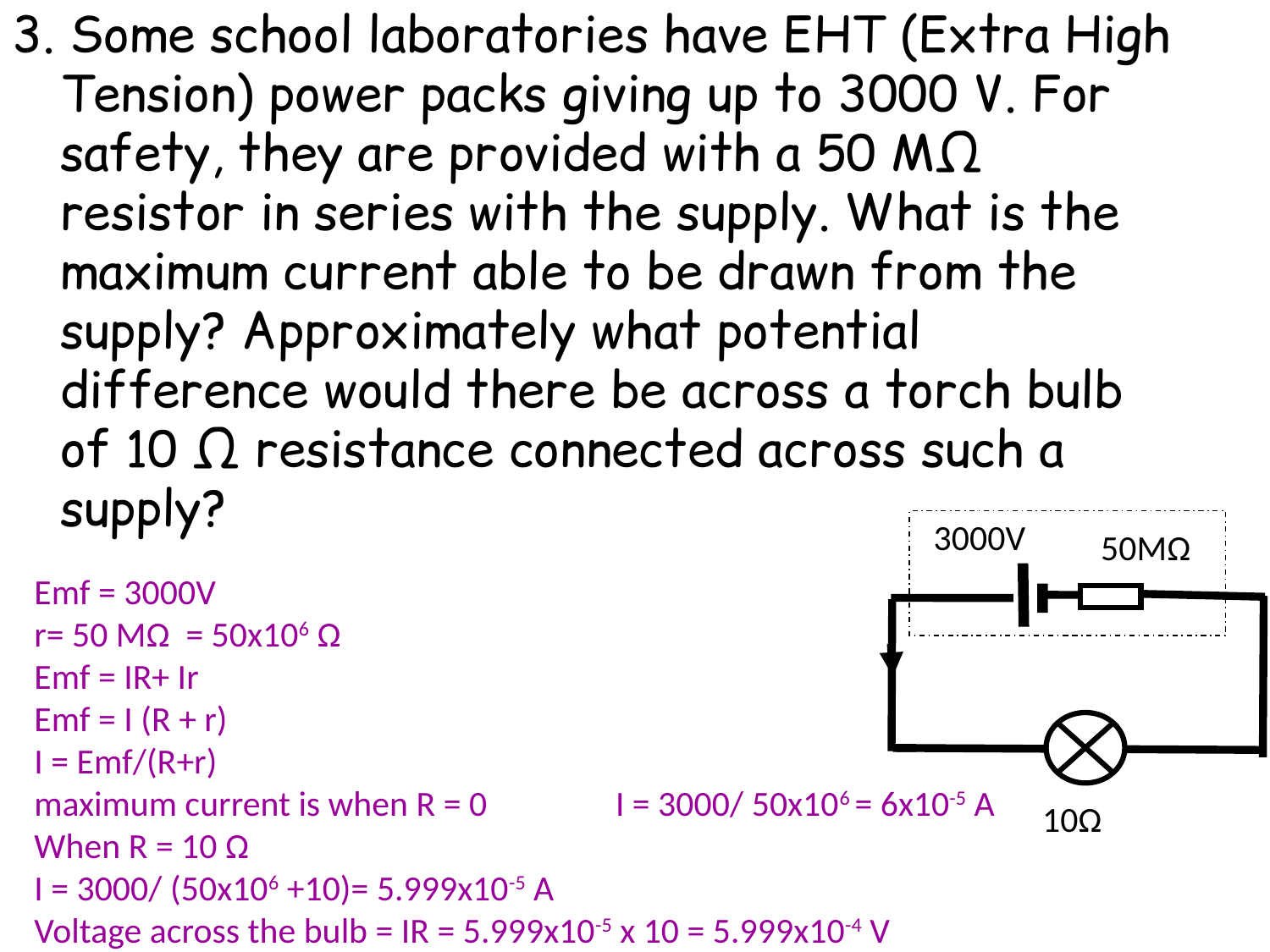

3. Some school laboratories have EHT (Extra High Tension) power packs giving up to 3000 V. For safety, they are provided with a 50 MΩ resistor in series with the supply. What is the maximum current able to be drawn from the supply? Approximately what potential difference would there be across a torch bulb of 10 Ω resistance connected across such a supply?

3000V

50MΩ
Emf = 3000V
r= 50 MΩ  = 50x106 Ω
Emf = IR+ Ir
Emf = I (R + r)
I = Emf/(R+r)
maximum current is when R = 0                I = 3000/ 50x106 = 6x10-5 A
When R = 10 Ω
I = 3000/ (50x106 +10)= 5.999x10-5 A
Voltage across the bulb = IR = 5.999x10-5 x 10 = 5.999x10-4 V

10Ω